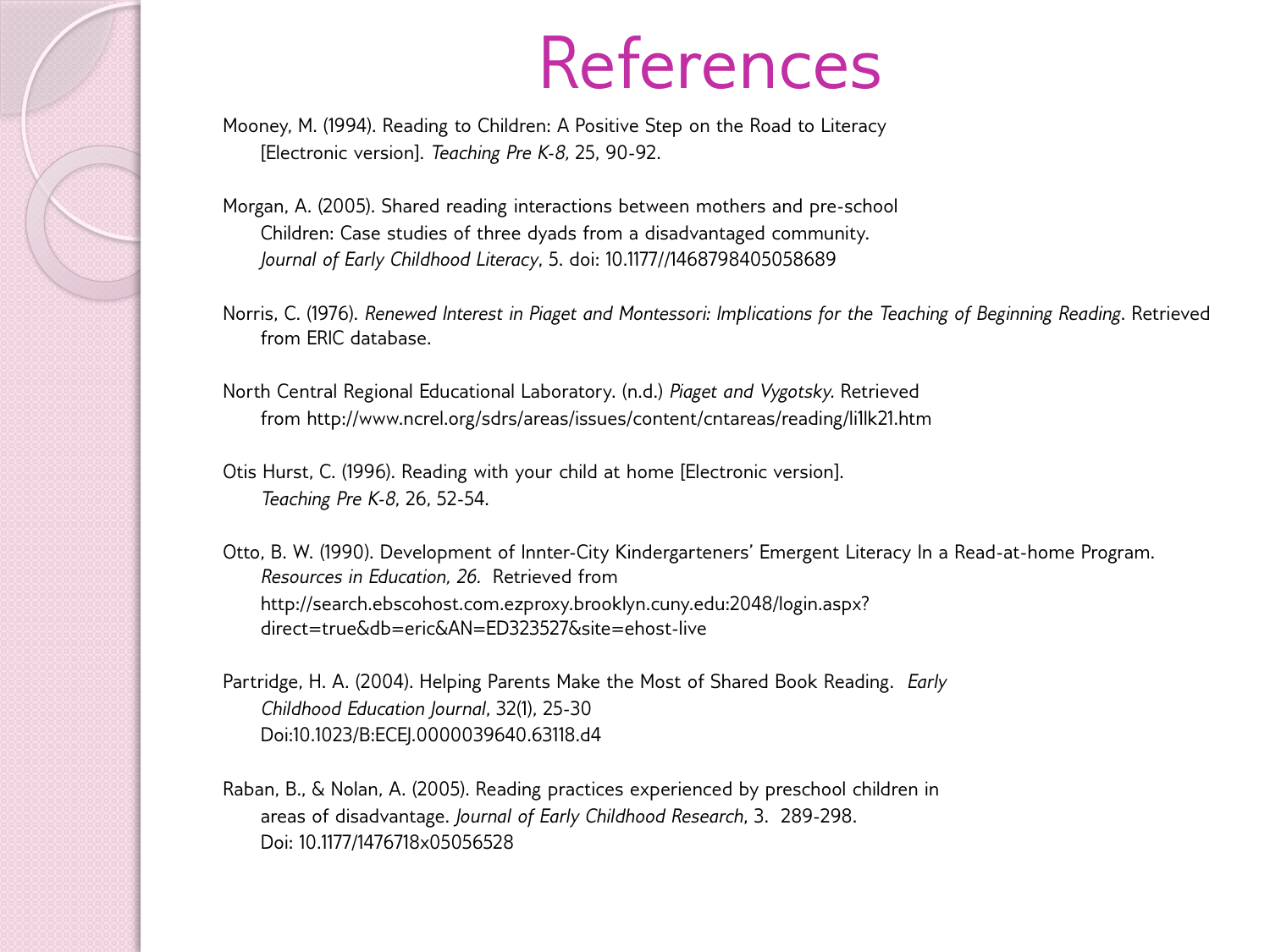

# References
Mooney, M. (1994). Reading to Children: A Positive Step on the Road to Literacy
	[Electronic version]. Teaching Pre K-8, 25, 90-92.

Morgan, A. (2005). Shared reading interactions between mothers and pre-school
	Children: Case studies of three dyads from a disadvantaged community.
	Journal of Early Childhood Literacy, 5. doi: 10.1177//1468798405058689

Norris, C. (1976). Renewed Interest in Piaget and Montessori: Implications for the Teaching of Beginning Reading. Retrieved from ERIC database.

North Central Regional Educational Laboratory. (n.d.) Piaget and Vygotsky. Retrieved
 	from http://www.ncrel.org/sdrs/areas/issues/content/cntareas/reading/li1lk21.htm

Otis Hurst, C. (1996). Reading with your child at home [Electronic version].
	Teaching Pre K-8, 26, 52-54.

Otto, B. W. (1990). Development of Innter-City Kindergarteners’ Emergent Literacy In a Read-at-home Program. Resources in Education, 26.  Retrieved from
	http://search.ebscohost.com.ezproxy.brooklyn.cuny.edu:2048/login.aspx?direct=true&db=eric&AN=ED323527&site=ehost-live

Partridge, H. A. (2004). Helping Parents Make the Most of Shared Book Reading.  Early
	Childhood Education Journal, 32(1), 25-30
	Doi:10.1023/B:ECEJ.0000039640.63118.d4

Raban, B., & Nolan, A. (2005). Reading practices experienced by preschool children in
	areas of disadvantage. Journal of Early Childhood Research, 3.  289-298.
	Doi: 10.1177/1476718x05056528